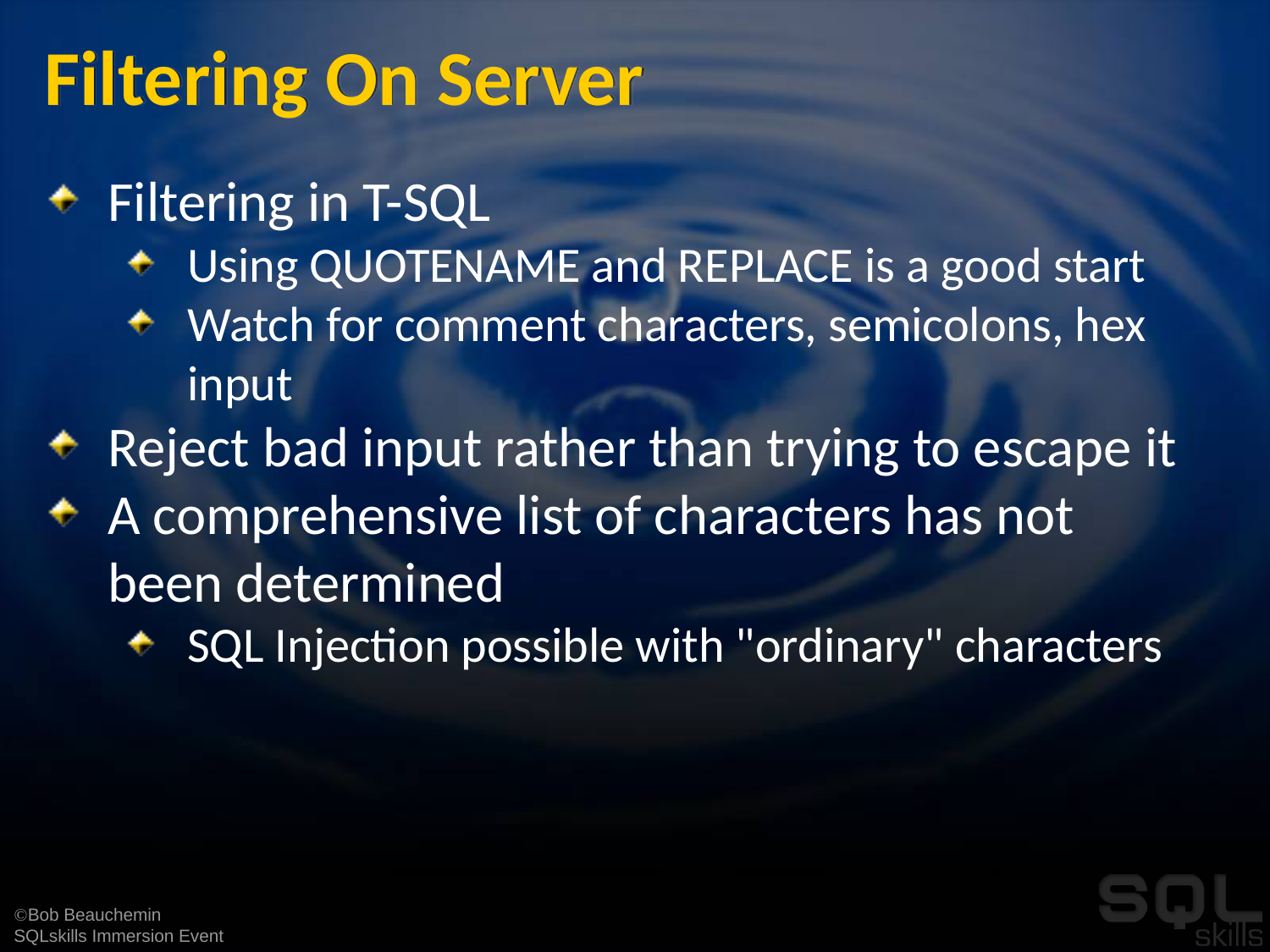

# Filtering On Server
Filtering in T-SQL
Using QUOTENAME and REPLACE is a good start
Watch for comment characters, semicolons, hex input
Reject bad input rather than trying to escape it
A comprehensive list of characters has not been determined
SQL Injection possible with "ordinary" characters